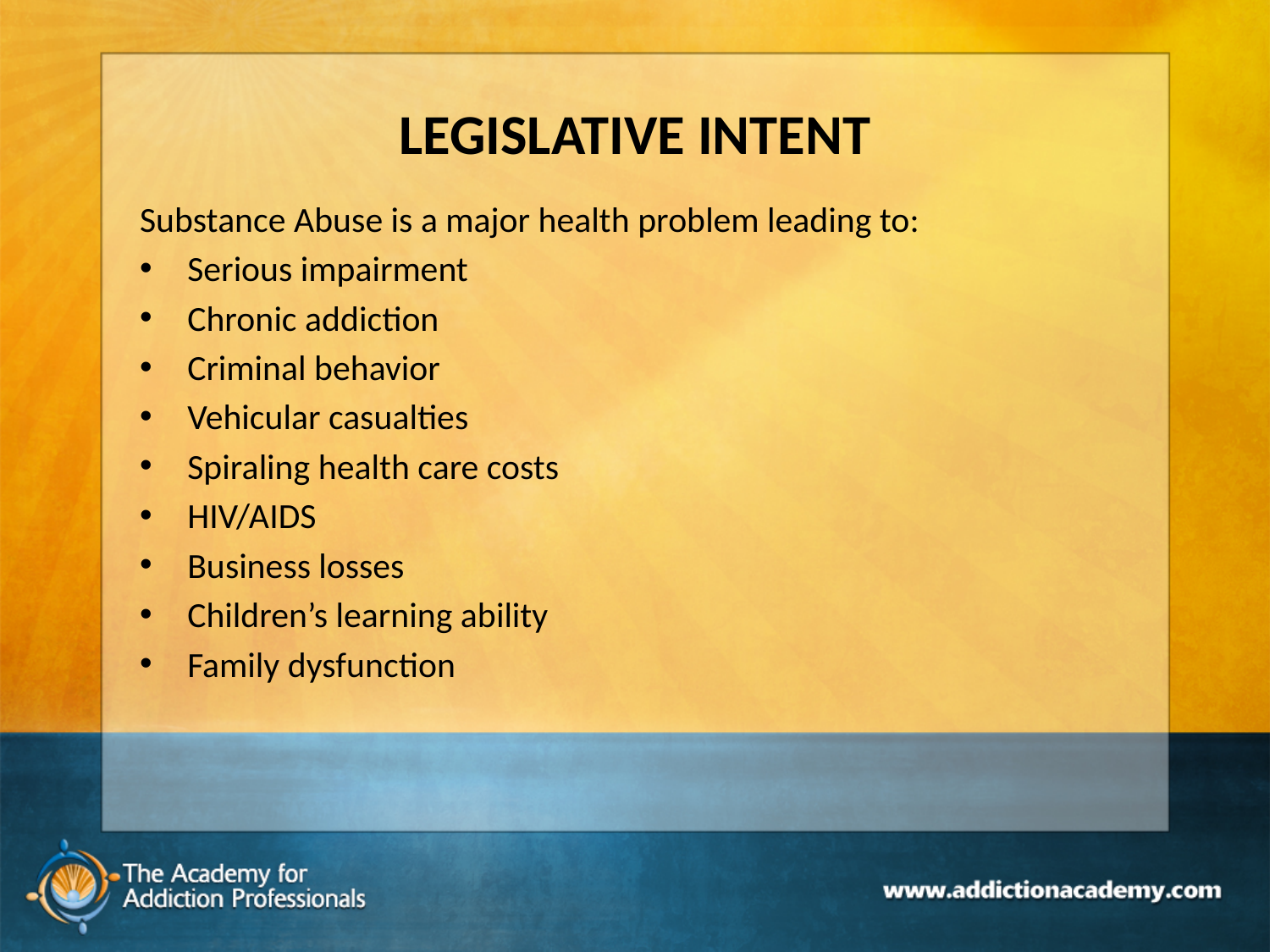

# LEGISLATIVE INTENT
Substance Abuse is a major health problem leading to:
Serious impairment
Chronic addiction
Criminal behavior
Vehicular casualties
Spiraling health care costs
HIV/AIDS
Business losses
Children’s learning ability
Family dysfunction
112